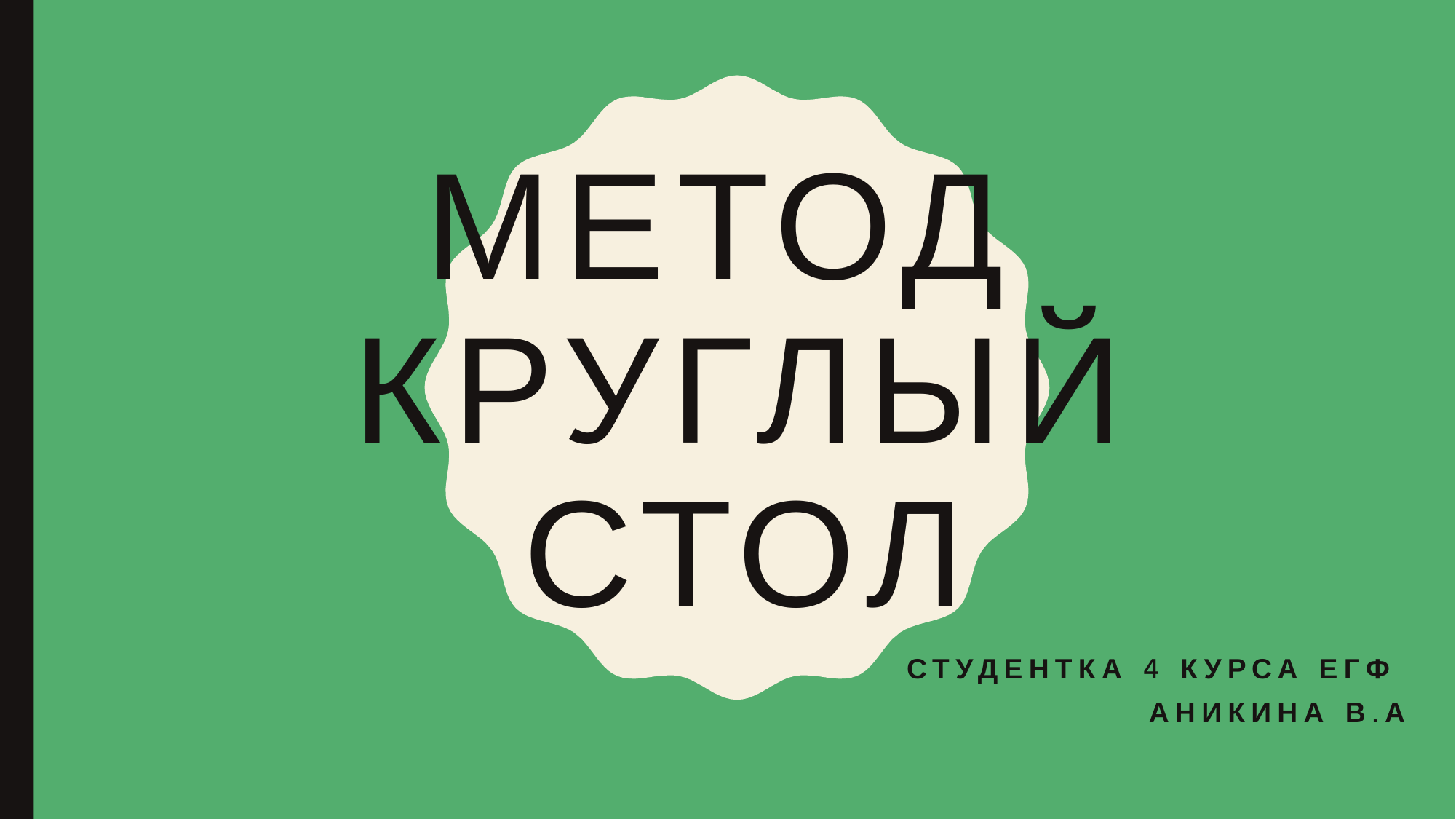

# Метод круглый стол
Студентка 4 курса ЕГФ
Аникина В.а